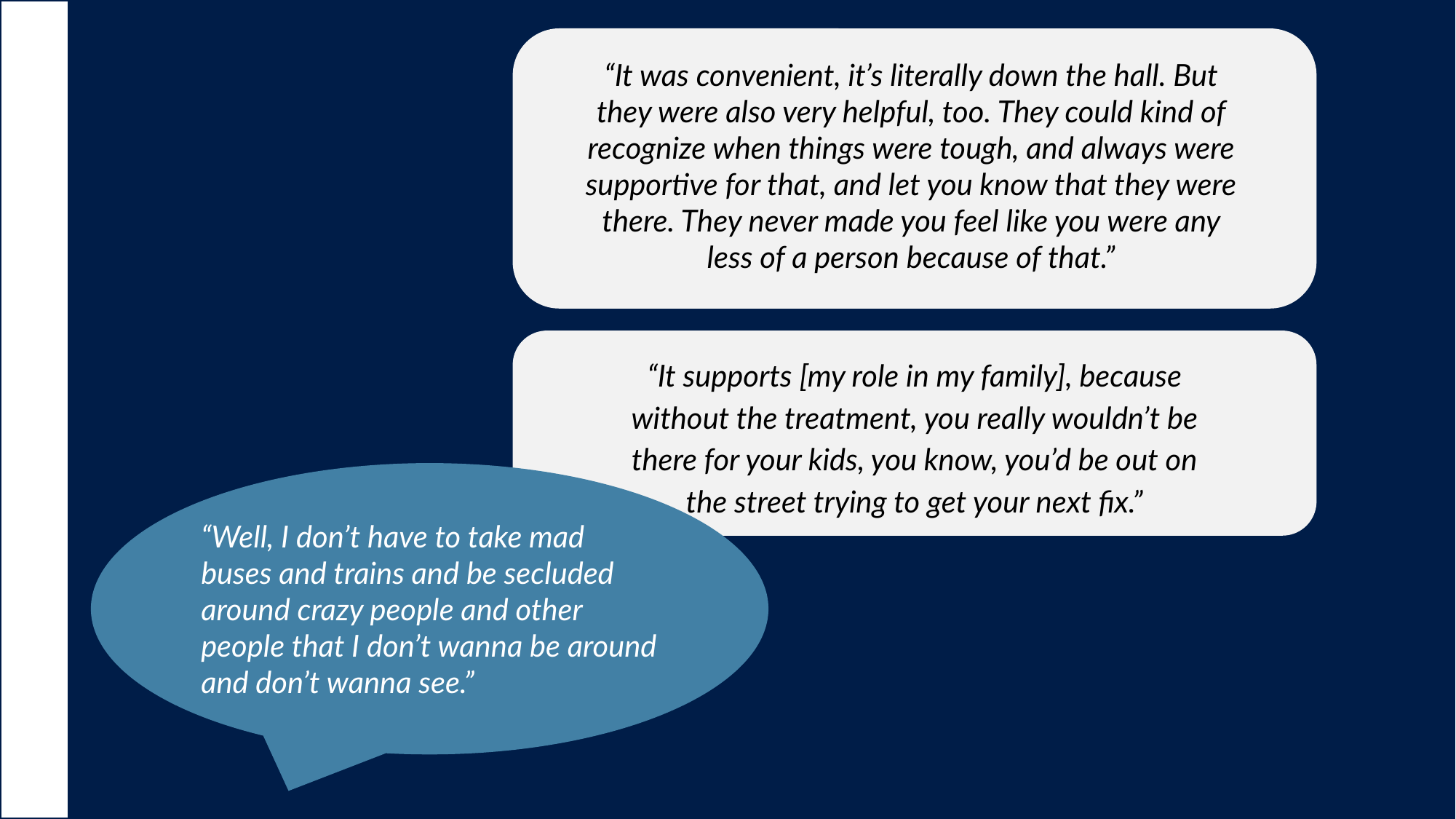

“It was convenient, it’s literally down the hall. But they were also very helpful, too. They could kind of recognize when things were tough, and always were supportive for that, and let you know that they were there. They never made you feel like you were any less of a person because of that.”

“It supports [my role in my family], because without the treatment, you really wouldn’t be there for your kids, you know, you’d be out on the street trying to get your next fix.”
“Well, I don’t have to take mad buses and trains and be secluded around crazy people and other people that I don’t wanna be around and don’t wanna see.”